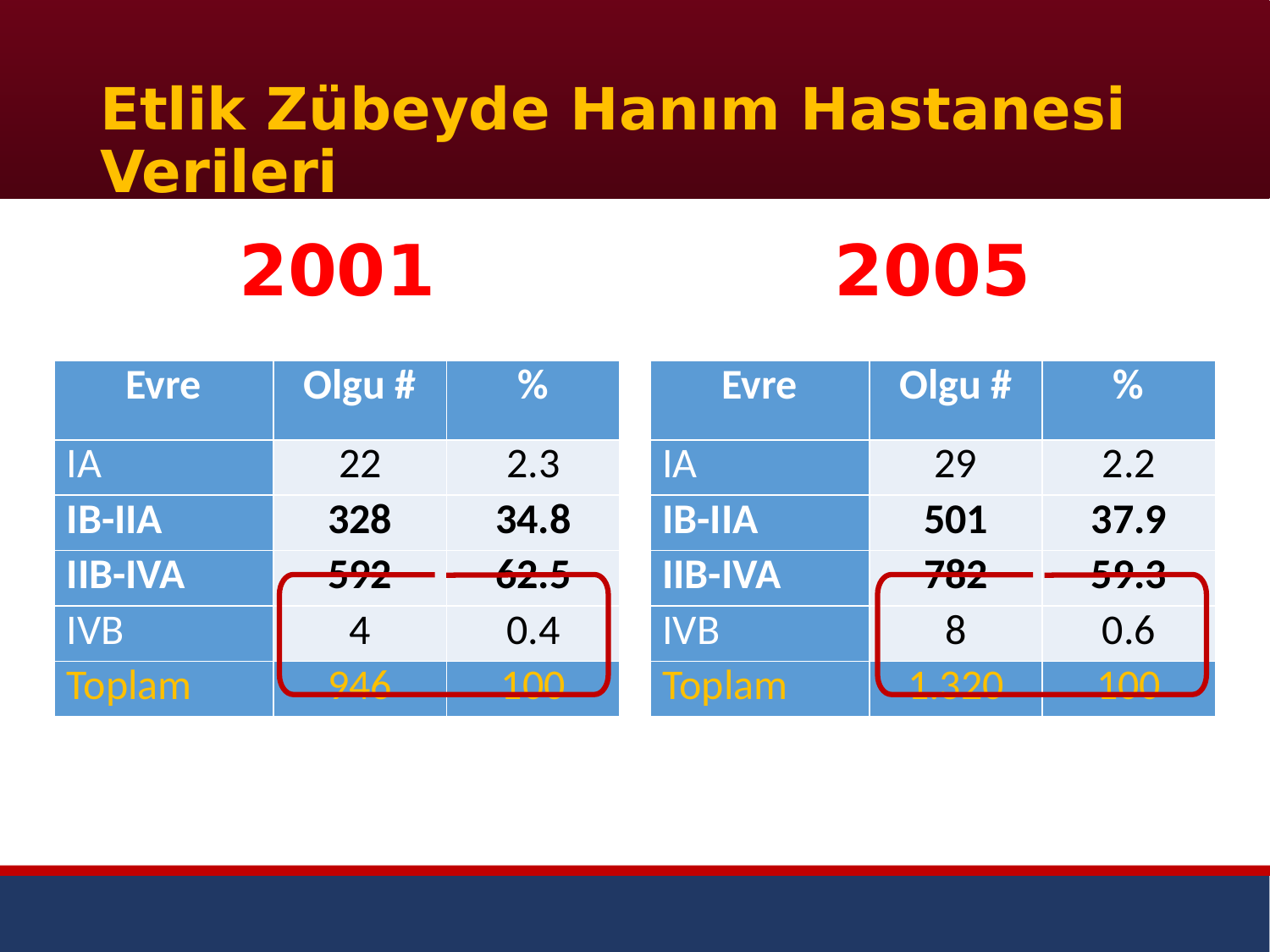

# Etlik Zübeyde Hanım Hastanesi Verileri
2001
2005
| Evre | Olgu # | % |
| --- | --- | --- |
| IA | 22 | 2.3 |
| IB-IIA | 328 | 34.8 |
| IIB-IVA | 592 | 62.5 |
| IVB | 4 | 0.4 |
| Toplam | 946 | 100 |
| Evre | Olgu # | % |
| --- | --- | --- |
| IA | 29 | 2.2 |
| IB-IIA | 501 | 37.9 |
| IIB-IVA | 782 | 59.3 |
| IVB | 8 | 0.6 |
| Toplam | 1.320 | 100 |